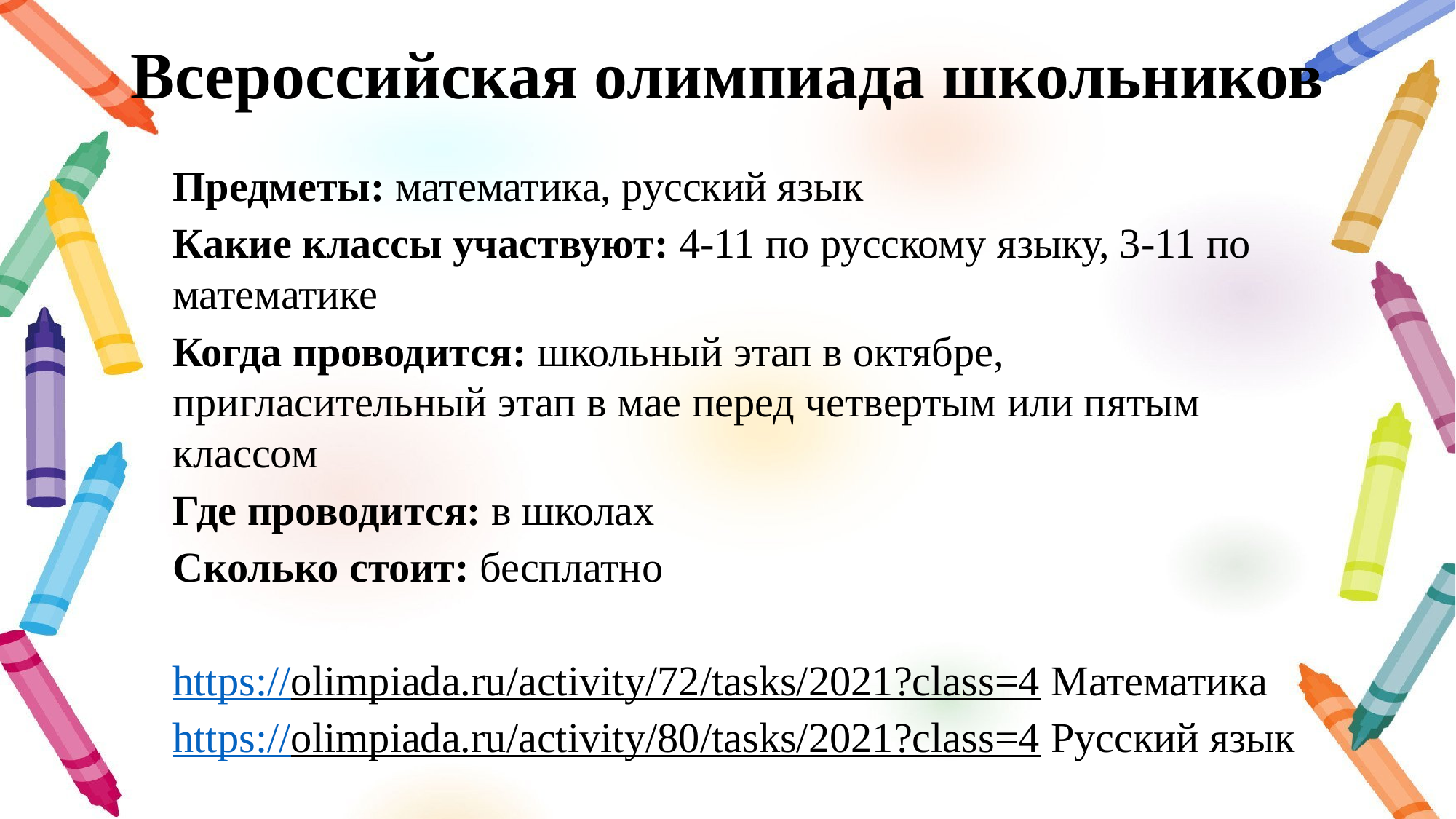

# Всероссийская олимпиада школьников
Предметы: математика, русский язык
Какие классы участвуют: 4-11 по русскому языку, 3-11 по математике
Когда проводится: школьный этап в октябре, пригласительный этап в мае перед четвертым или пятым классом
Где проводится: в школах
Сколько стоит: бесплатно

https://olimpiada.ru/activity/72/tasks/2021?class=4 Математика
https://olimpiada.ru/activity/80/tasks/2021?class=4 Русский язык